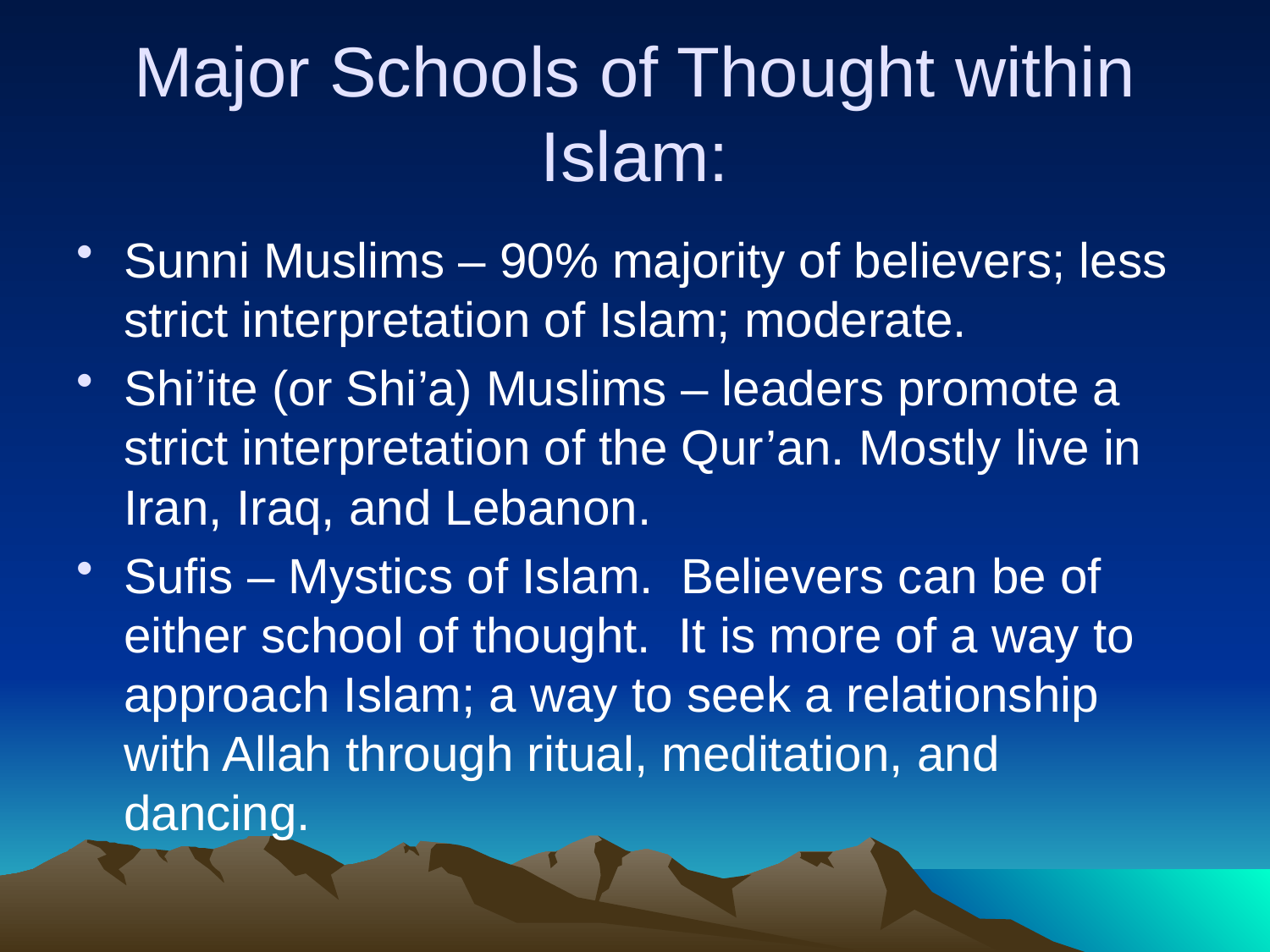

# Major Schools of Thought within Islam:
Sunni Muslims – 90% majority of believers; less strict interpretation of Islam; moderate.
Shi’ite (or Shi’a) Muslims – leaders promote a strict interpretation of the Qur’an. Mostly live in Iran, Iraq, and Lebanon.
Sufis – Mystics of Islam.  Believers can be of either school of thought.  It is more of a way to approach Islam; a way to seek a relationship with Allah through ritual, meditation, and dancing.